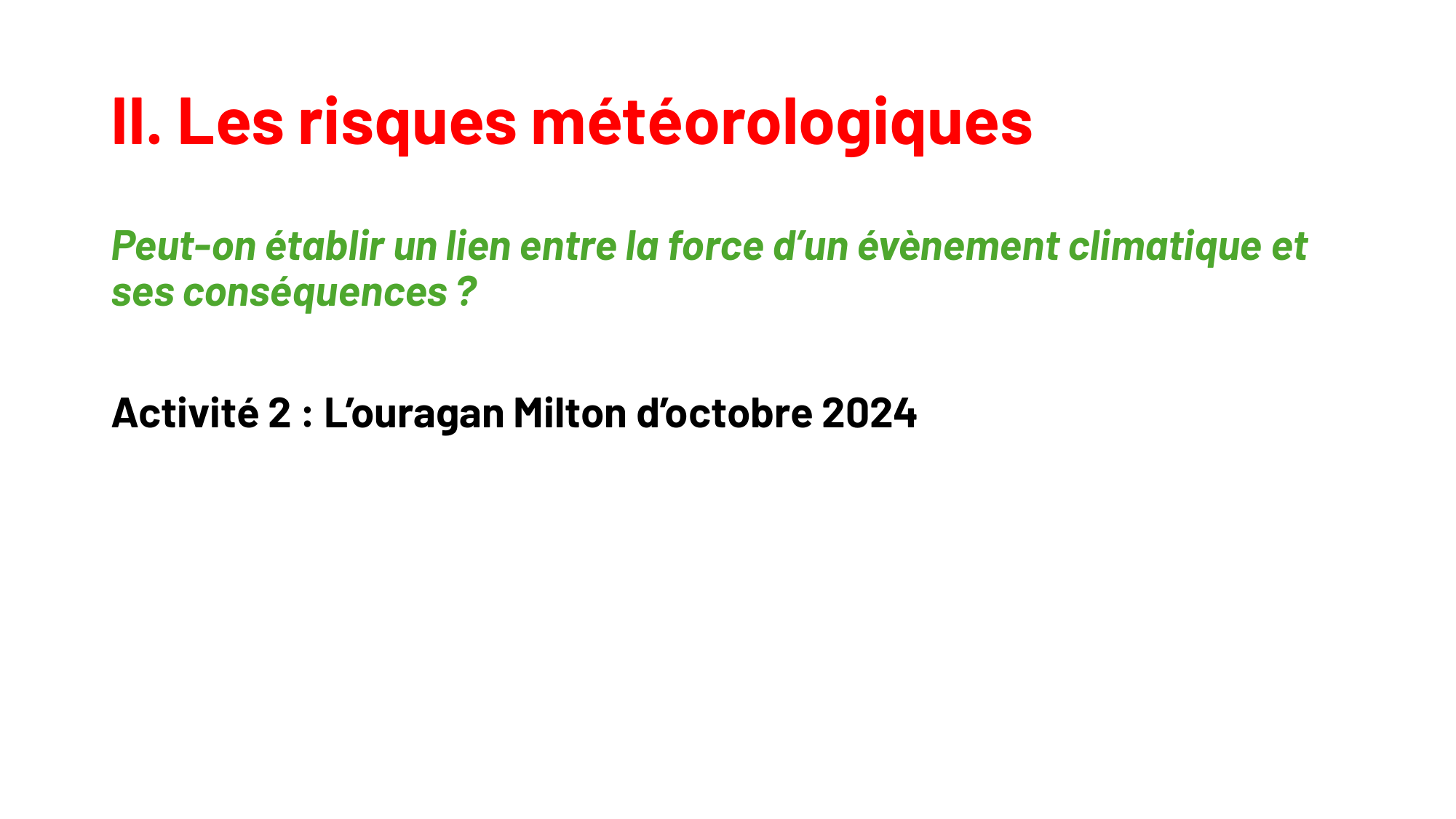

II. Les risques météorologiques
Peut-on établir un lien entre la force d’un évènement climatique et ses conséquences ?

Activité 2 : L’ouragan Milton d’octobre 2024